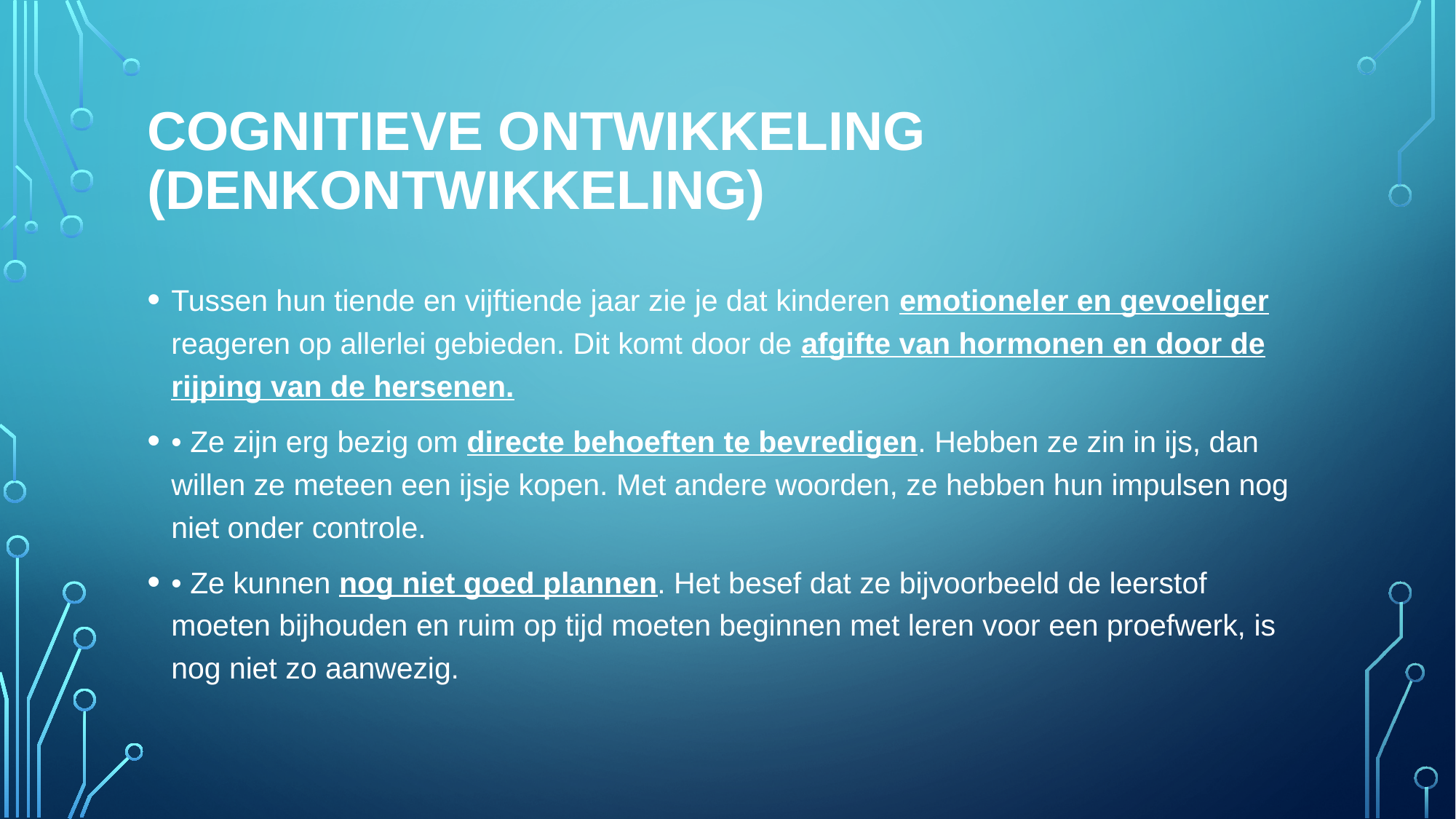

# Cognitieve ontwikkeling (denkontwikkeling)
Tussen hun tiende en vijftiende jaar zie je dat kinderen emotioneler en gevoeliger reageren op allerlei gebieden. Dit komt door de afgifte van hormonen en door de rijping van de hersenen.
• Ze zijn erg bezig om directe behoeften te bevredigen. Hebben ze zin in ijs, dan willen ze meteen een ijsje kopen. Met andere woorden, ze hebben hun impulsen nog niet onder controle.
• Ze kunnen nog niet goed plannen. Het besef dat ze bijvoorbeeld de leerstof moeten bijhouden en ruim op tijd moeten beginnen met leren voor een proefwerk, is nog niet zo aanwezig.